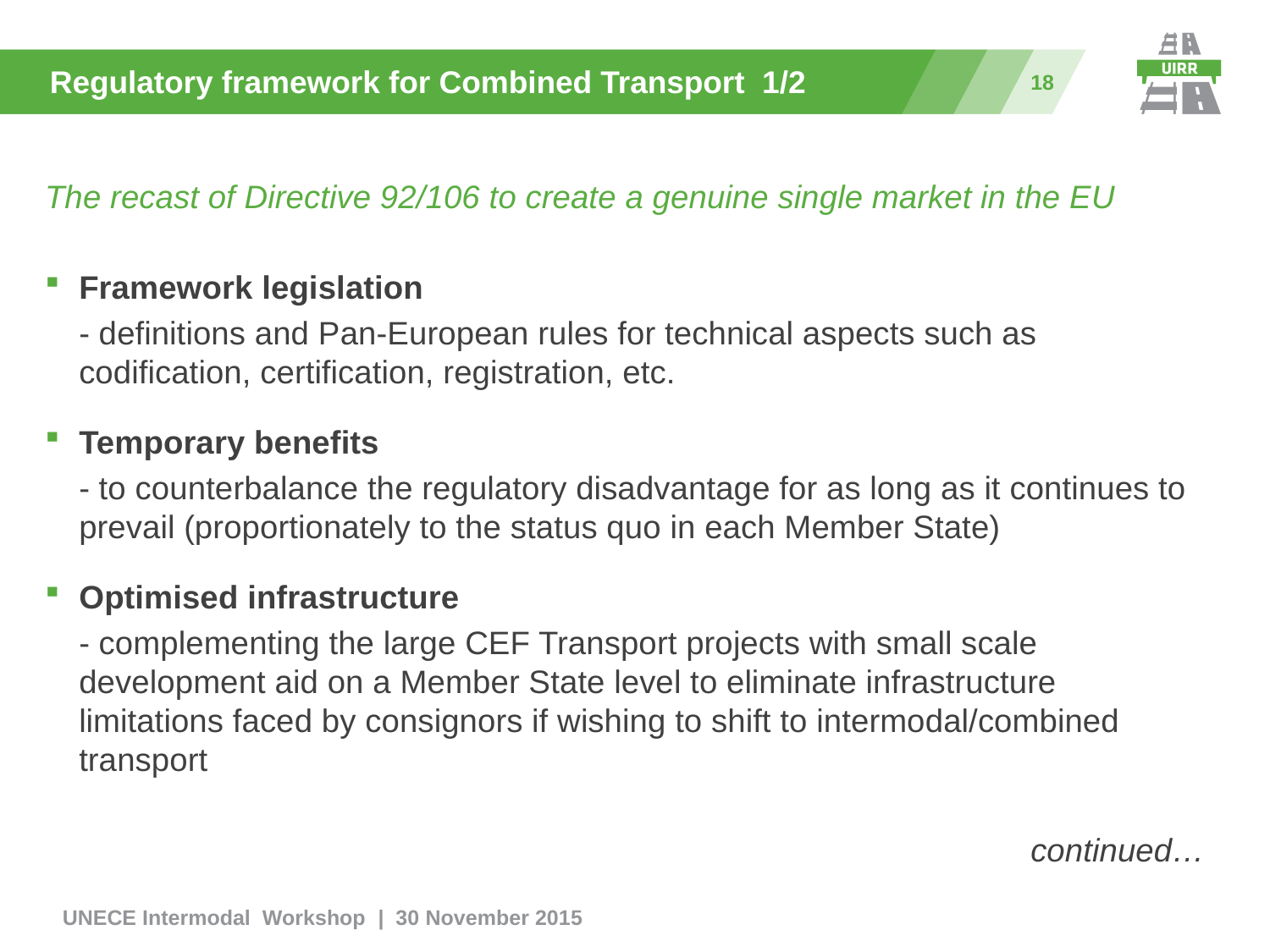

# Regulatory framework for Combined Transport  1/2
18
The recast of Directive 92/106 to create a genuine single market in the EU

Framework legislation
	- definitions and Pan-European rules for technical aspects such as codification, certification, registration, etc.

Temporary benefits
	- to counterbalance the regulatory disadvantage for as long as it continues to prevail (proportionately to the status quo in each Member State)

Optimised infrastructure
	- complementing the large CEF Transport projects with small scale development aid on a Member State level to eliminate infrastructure limitations faced by consignors if wishing to shift to intermodal/combined transport

continued…